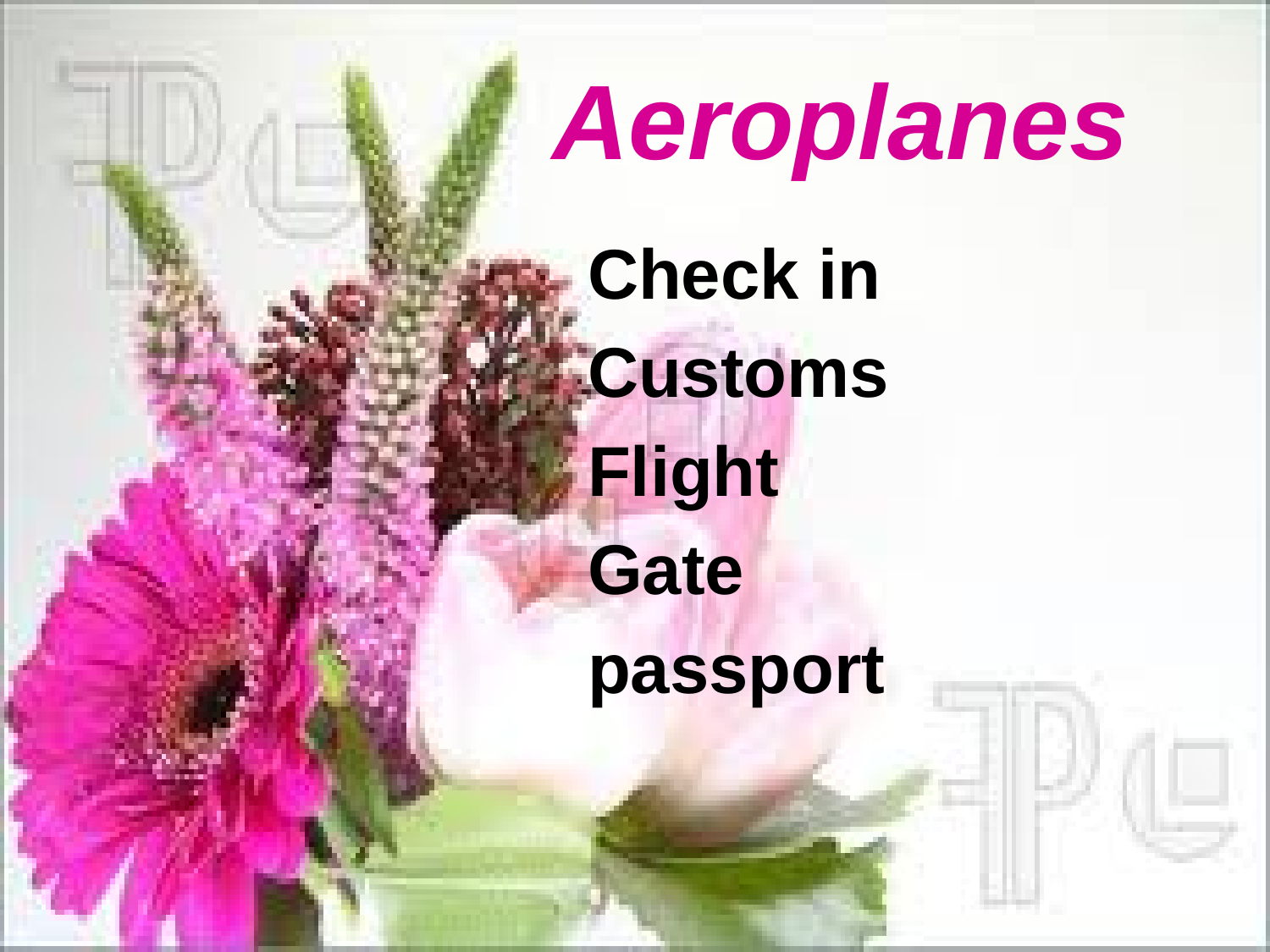

# Aeroplanes
Check in
Customs
Flight
Gate
passport